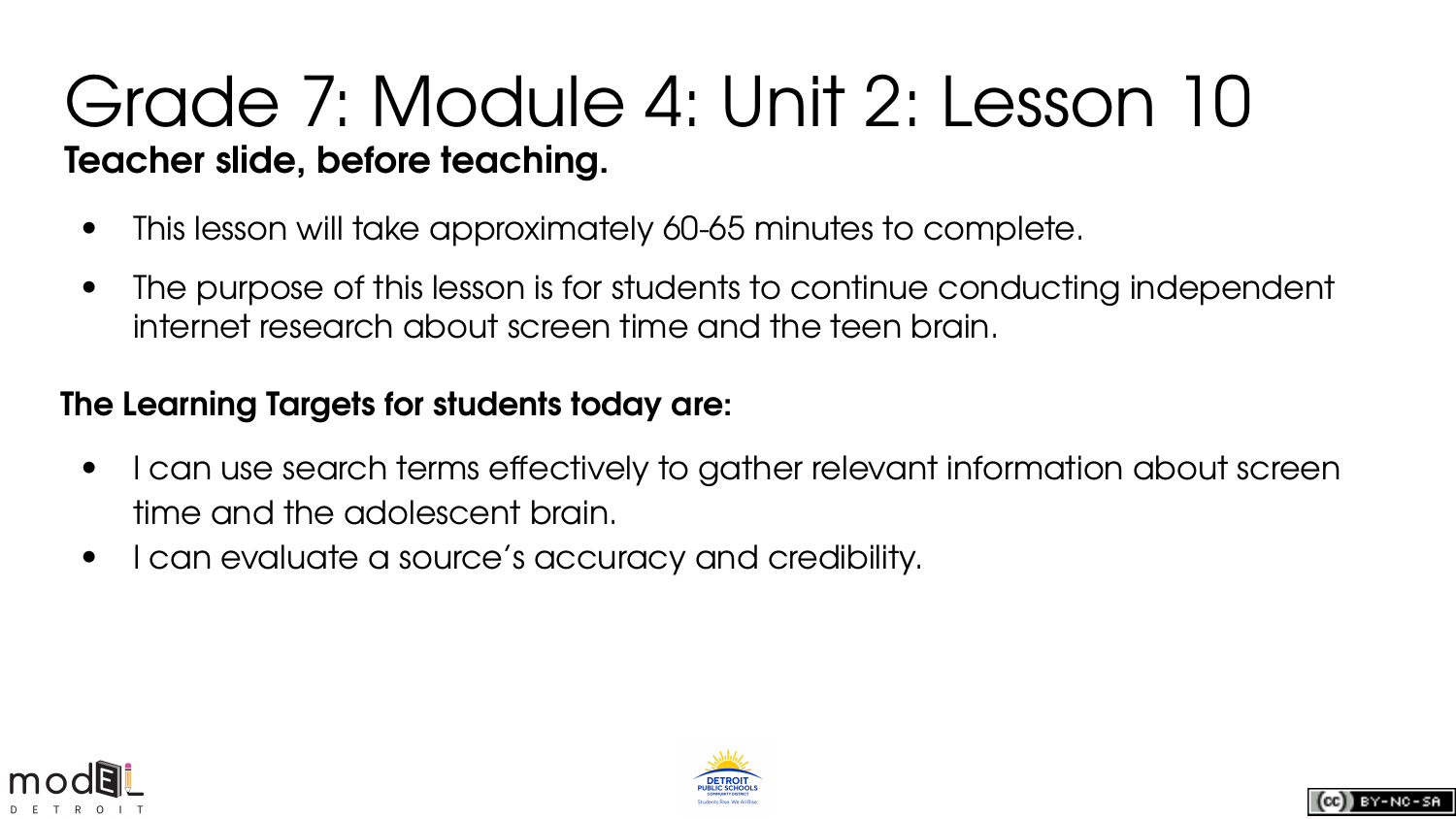

Grade 7: Module 4: Unit 2: Lesson 10
Teacher slide, before teaching.
This lesson will take approximately 60-65 minutes to complete.
The purpose of this lesson is for students to continue conducting independent internet research about screen time and the teen brain.

The Learning Targets for students today are:
I can use search terms effectively to gather relevant information about screen time and the adolescent brain.
I can evaluate a source’s accuracy and credibility.